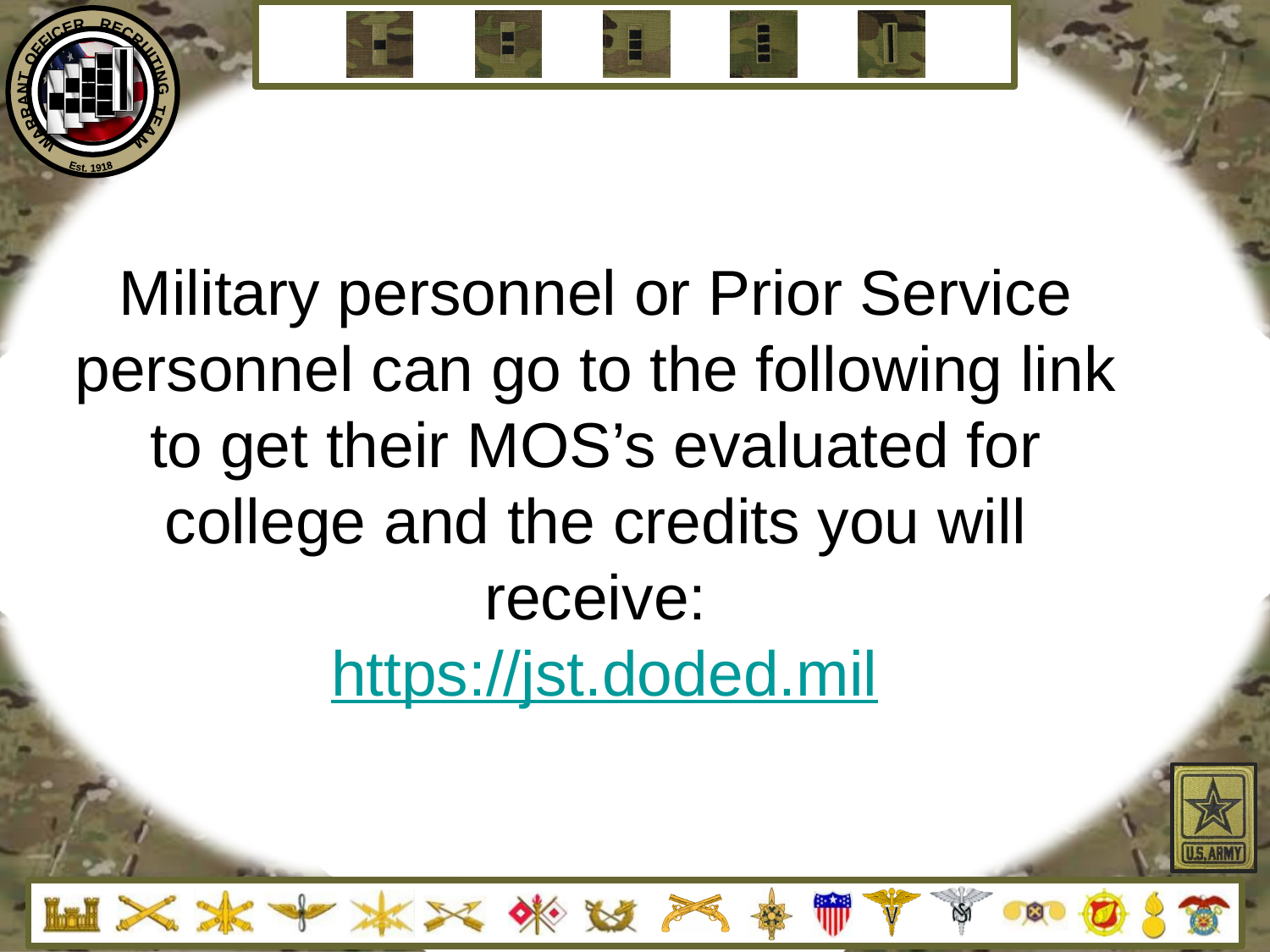

# Military personnel or Prior Service personnel can go to the following link to get their MOS’s evaluated for college and the credits you will receive: https://jst.doded.mil